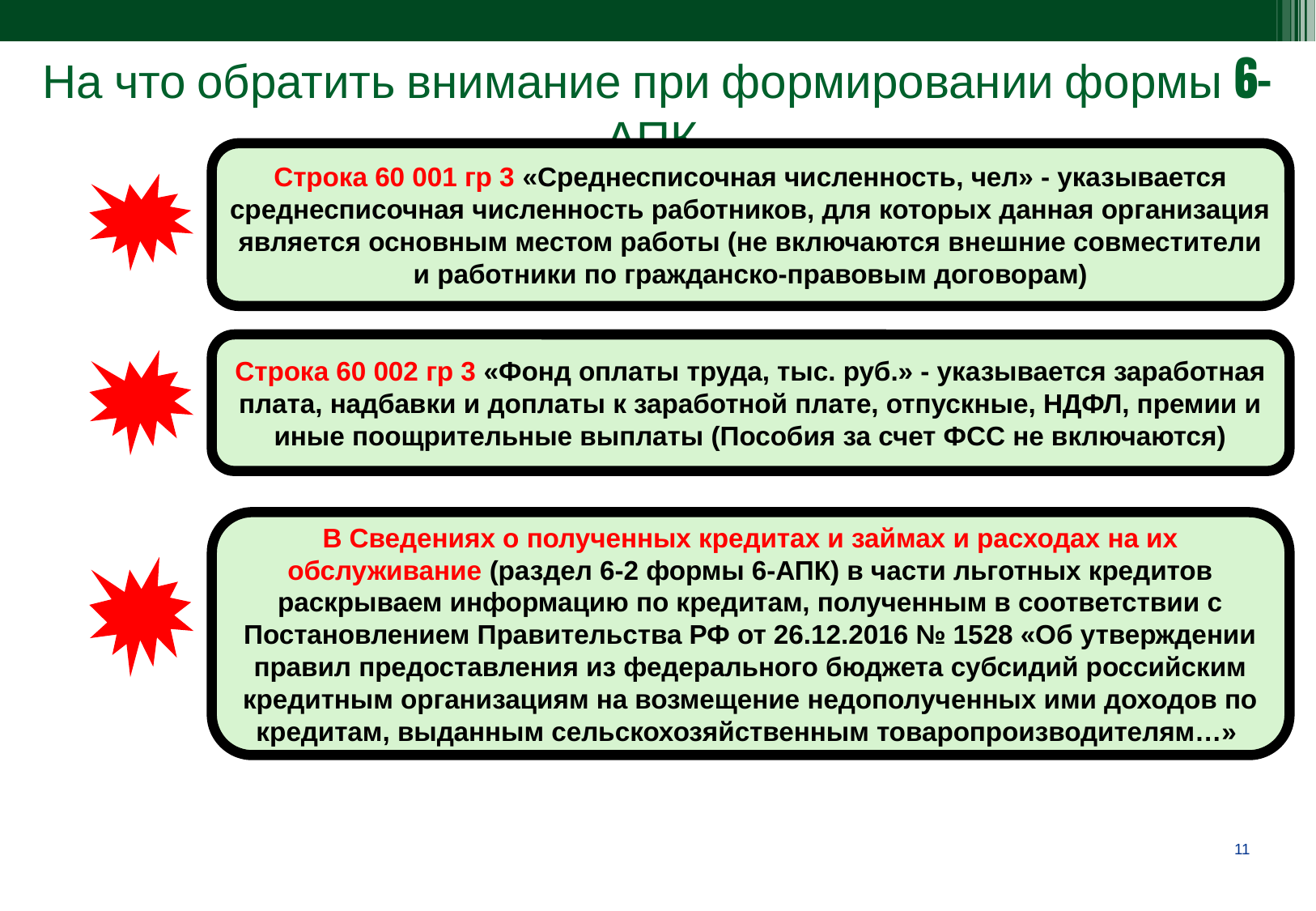

На что обратить внимание при формировании формы 6-АПК
Строка 60 001 гр 3 «Среднесписочная численность, чел» - указывается среднесписочная численность работников, для которых данная организация является основным местом работы (не включаются внешние совместители и работники по гражданско-правовым договорам)

Строка 60 002 гр 3 «Фонд оплаты труда, тыс. руб.» - указывается заработная плата, надбавки и доплаты к заработной плате, отпускные, НДФЛ, премии и иные поощрительные выплаты (Пособия за счет ФСС не включаются)

В Сведениях о полученных кредитах и займах и расходах на их обслуживание (раздел 6-2 формы 6-АПК) в части льготных кредитов раскрываем информацию по кредитам, полученным в соответствии с Постановлением Правительства РФ от 26.12.2016 № 1528 «Об утверждении правил предоставления из федерального бюджета субсидий российским кредитным организациям на возмещение недополученных ими доходов по кредитам, выданным сельскохозяйственным товаропроизводителям…»